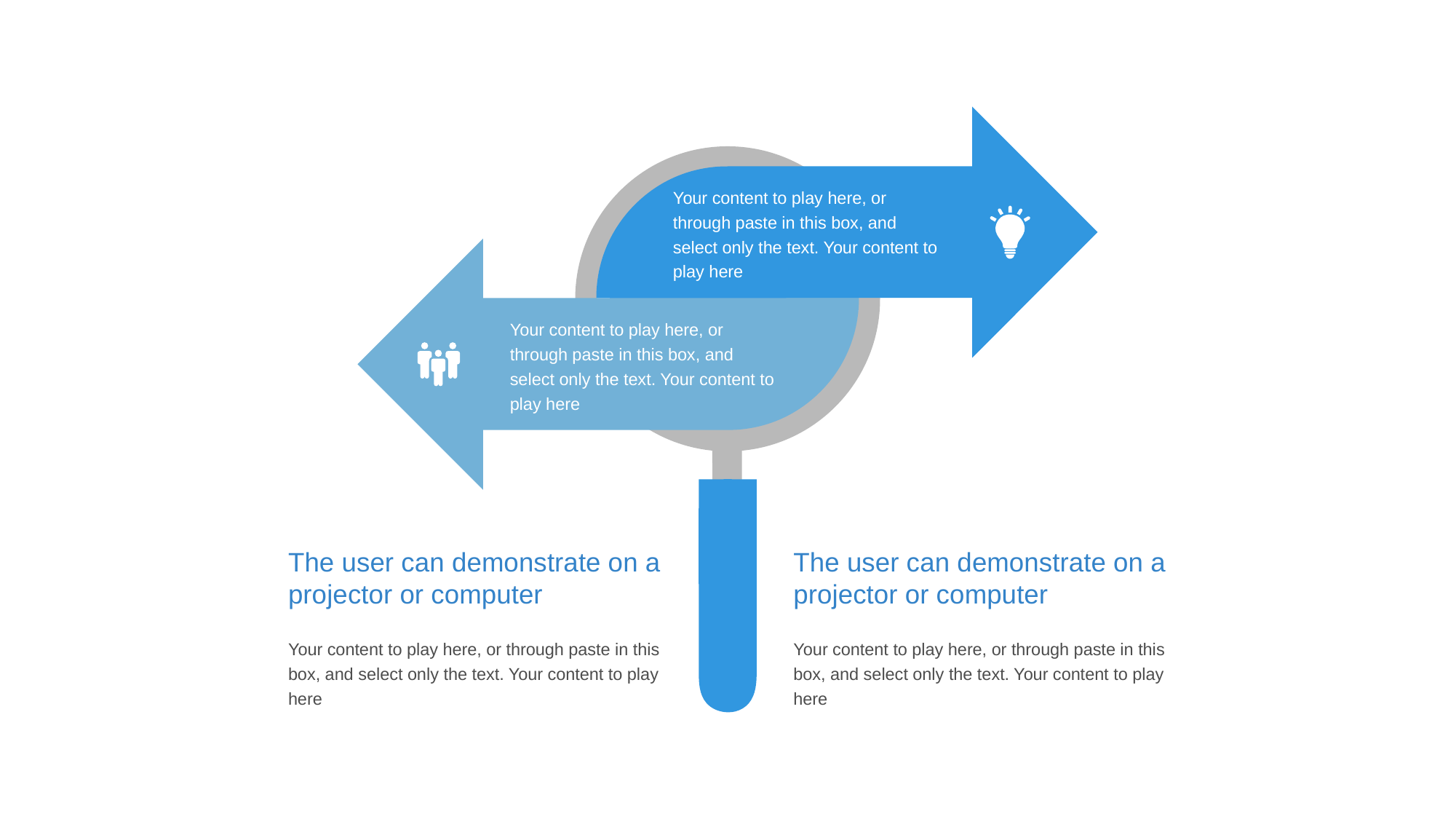

Your content to play here, or through paste in this box, and select only the text. Your content to play here

Your content to play here, or through paste in this box, and select only the text. Your content to play here

The user can demonstrate on a projector or computer
Your content to play here, or through paste in this box, and select only the text. Your content to play here
The user can demonstrate on a projector or computer
Your content to play here, or through paste in this box, and select only the text. Your content to play here